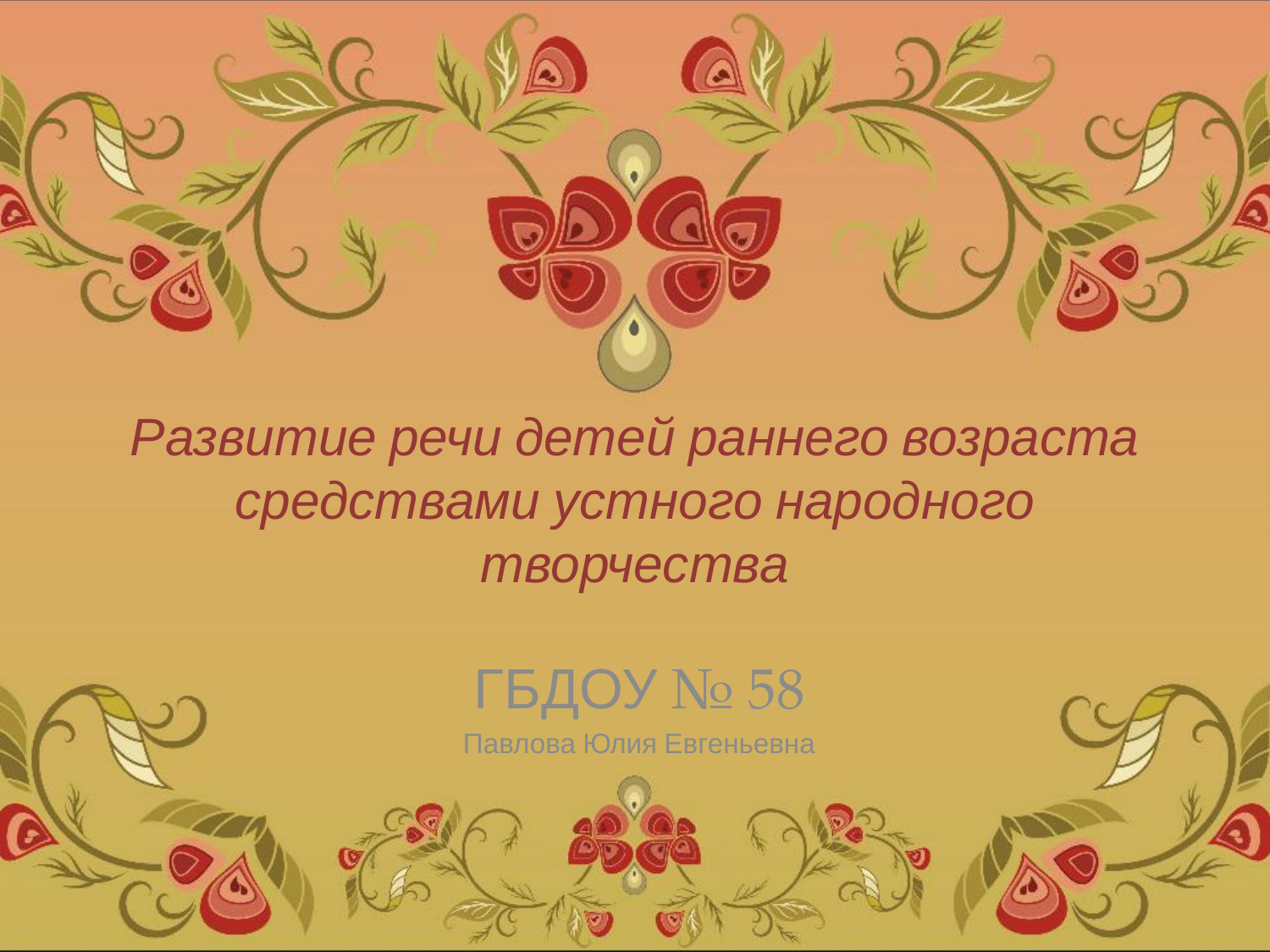

# Развитие речи детей раннего возраста средствами устного народного творчества
ГБДОУ № 58
Павлова Юлия Евгеньевна